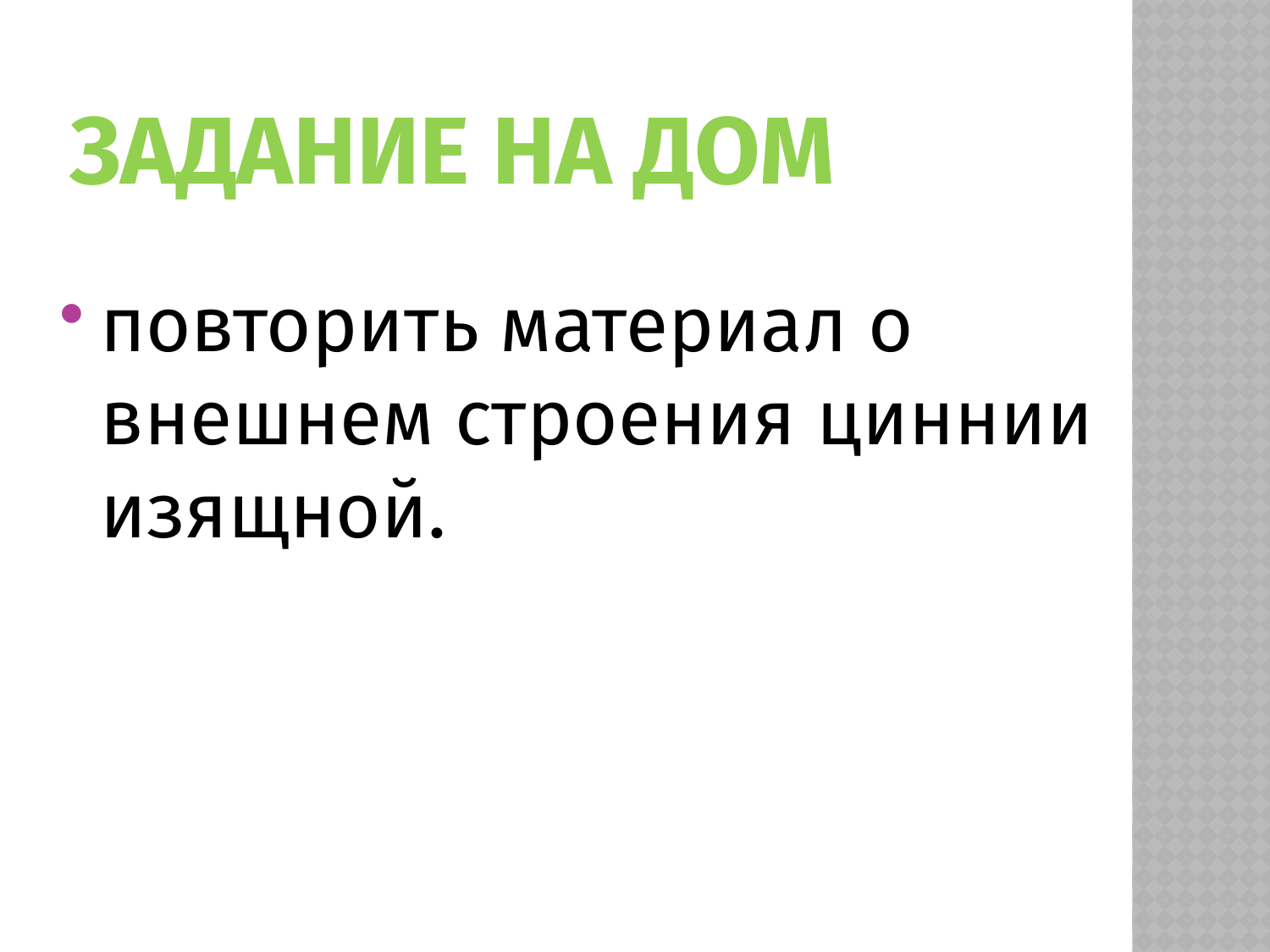

# Задание на дом
повторить материал о внешнем строения циннии изящной.